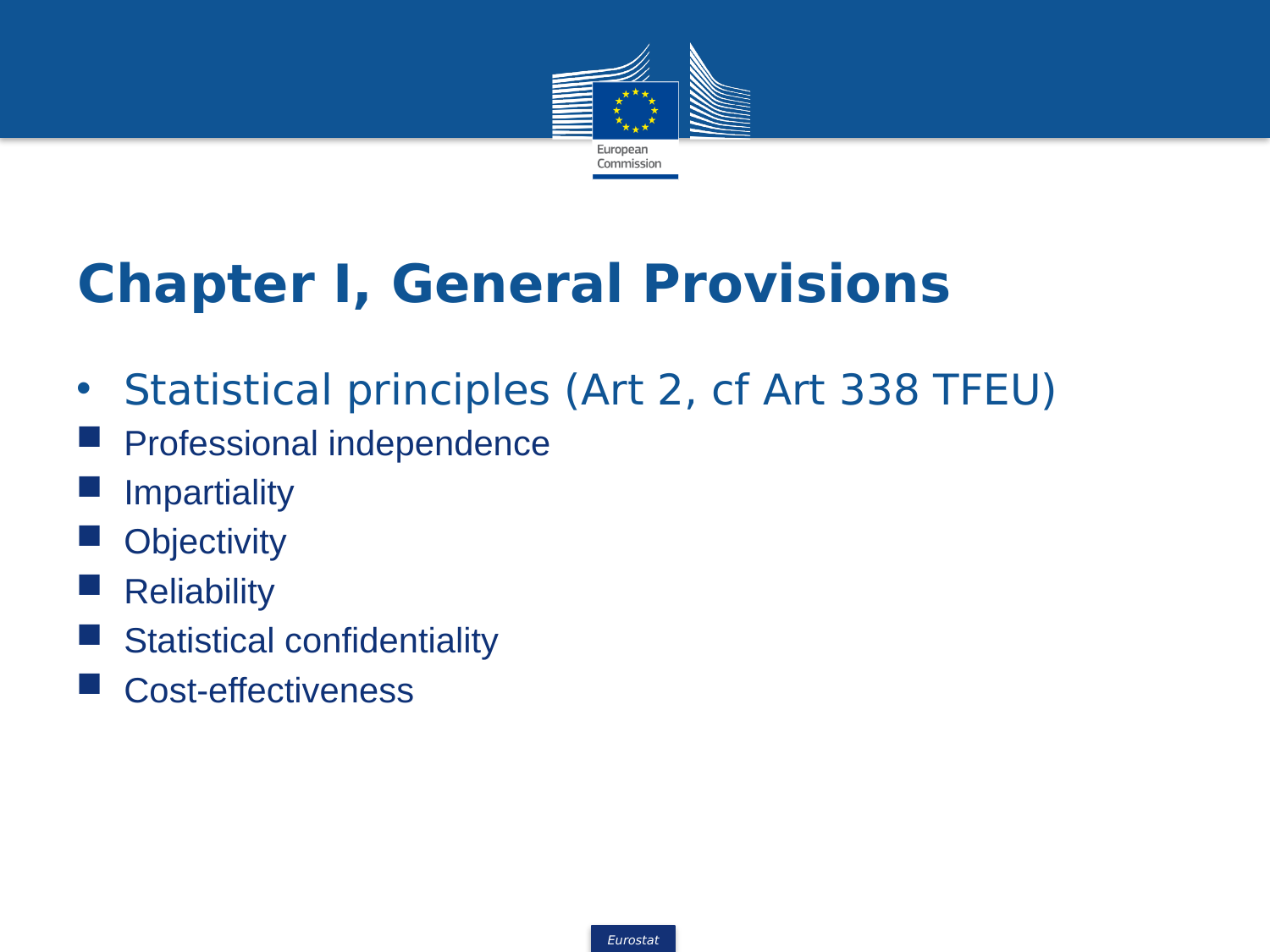

# Chapter I, General Provisions
Statistical principles (Art 2, cf Art 338 TFEU)
Professional independence
Impartiality
Objectivity
Reliability
Statistical confidentiality
Cost-effectiveness